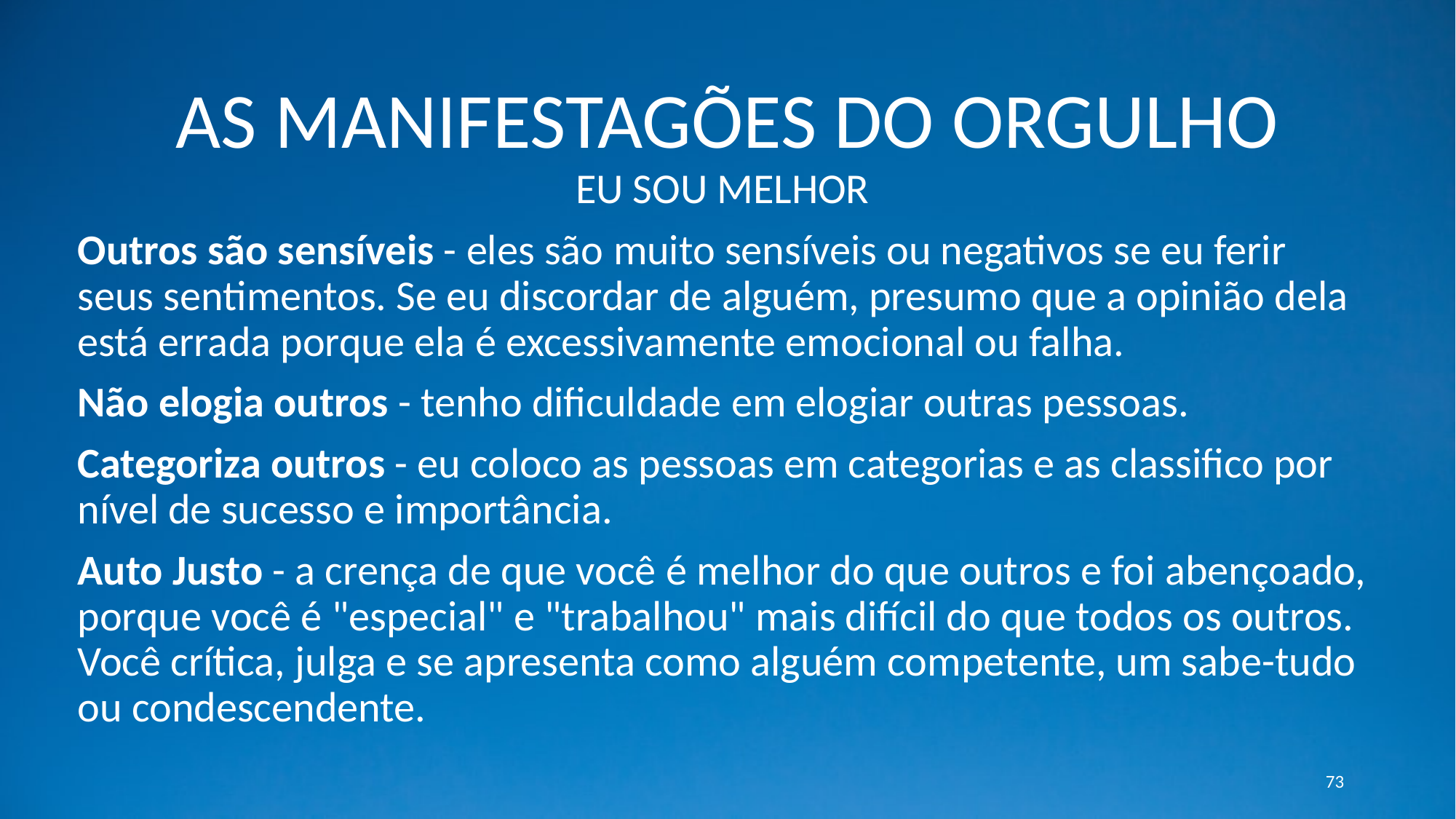

# AS MANIFESTAGÕES DO ORGULHO
EU SOU MELHOR
Outros são sensíveis - eles são muito sensíveis ou negativos se eu ferir seus sentimentos. Se eu discordar de alguém, presumo que a opinião dela está errada porque ela é excessivamente emocional ou falha.
Não elogia outros - tenho dificuldade em elogiar outras pessoas.
Categoriza outros - eu coloco as pessoas em categorias e as classifico por nível de sucesso e importância.
Auto Justo - a crença de que você é melhor do que outros e foi abençoado, porque você é "especial" e "trabalhou" mais difícil do que todos os outros. Você crítica, julga e se apresenta como alguém competente, um sabe-tudo ou condescendente.
73